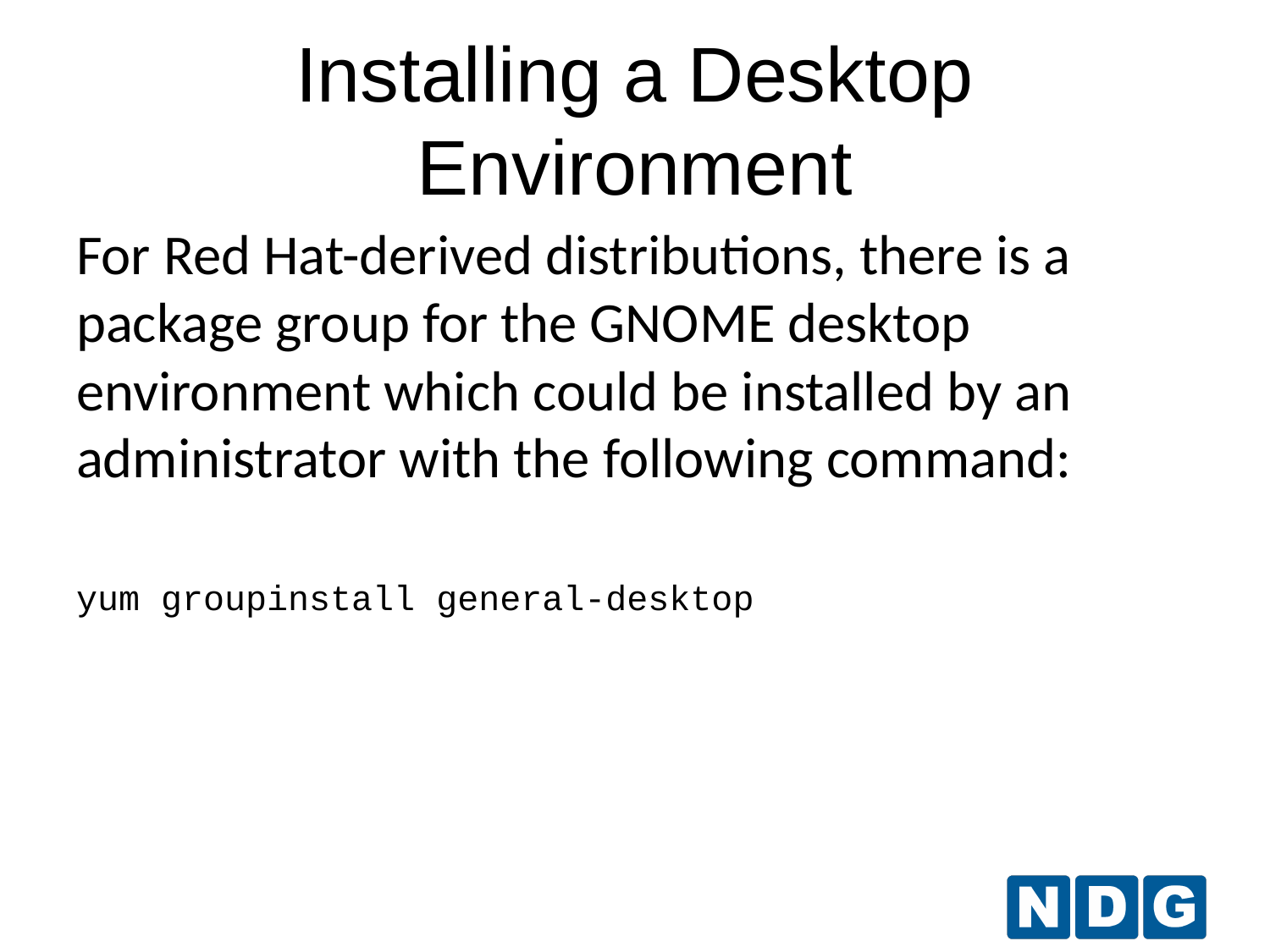

# Installing a Desktop Environment
For Red Hat-derived distributions, there is a package group for the GNOME desktop environment which could be installed by an administrator with the following command:

yum groupinstall general-desktop